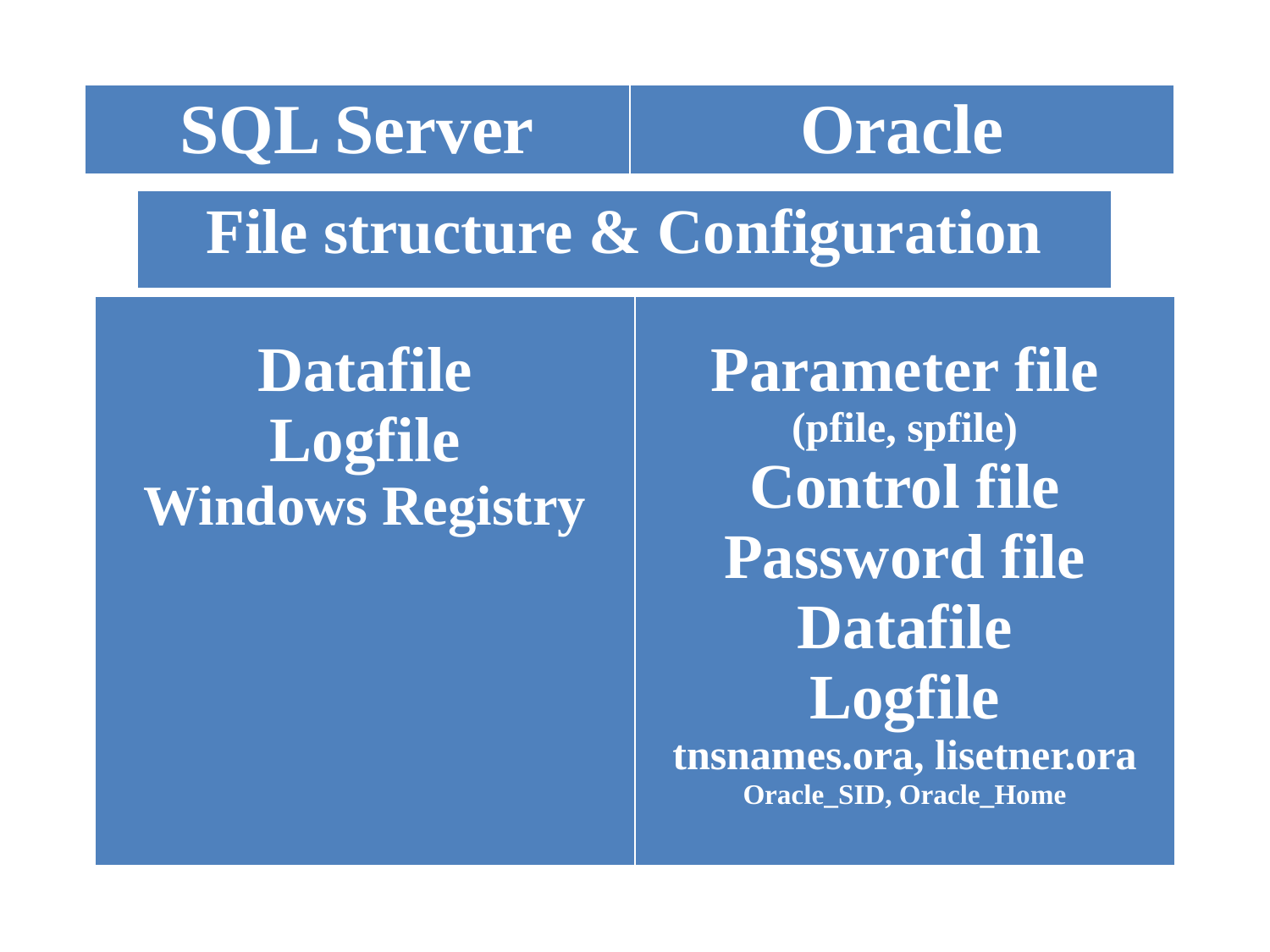

| SQL Server | Oracle |
| --- | --- |
| File structure & Configuration |
| --- |
| Datafile Logfile Windows Registry | Parameter file (pfile, spfile) Control file Password file Datafile Logfile tnsnames.ora, lisetner.ora Oracle\_SID, Oracle\_Home |
| --- | --- |